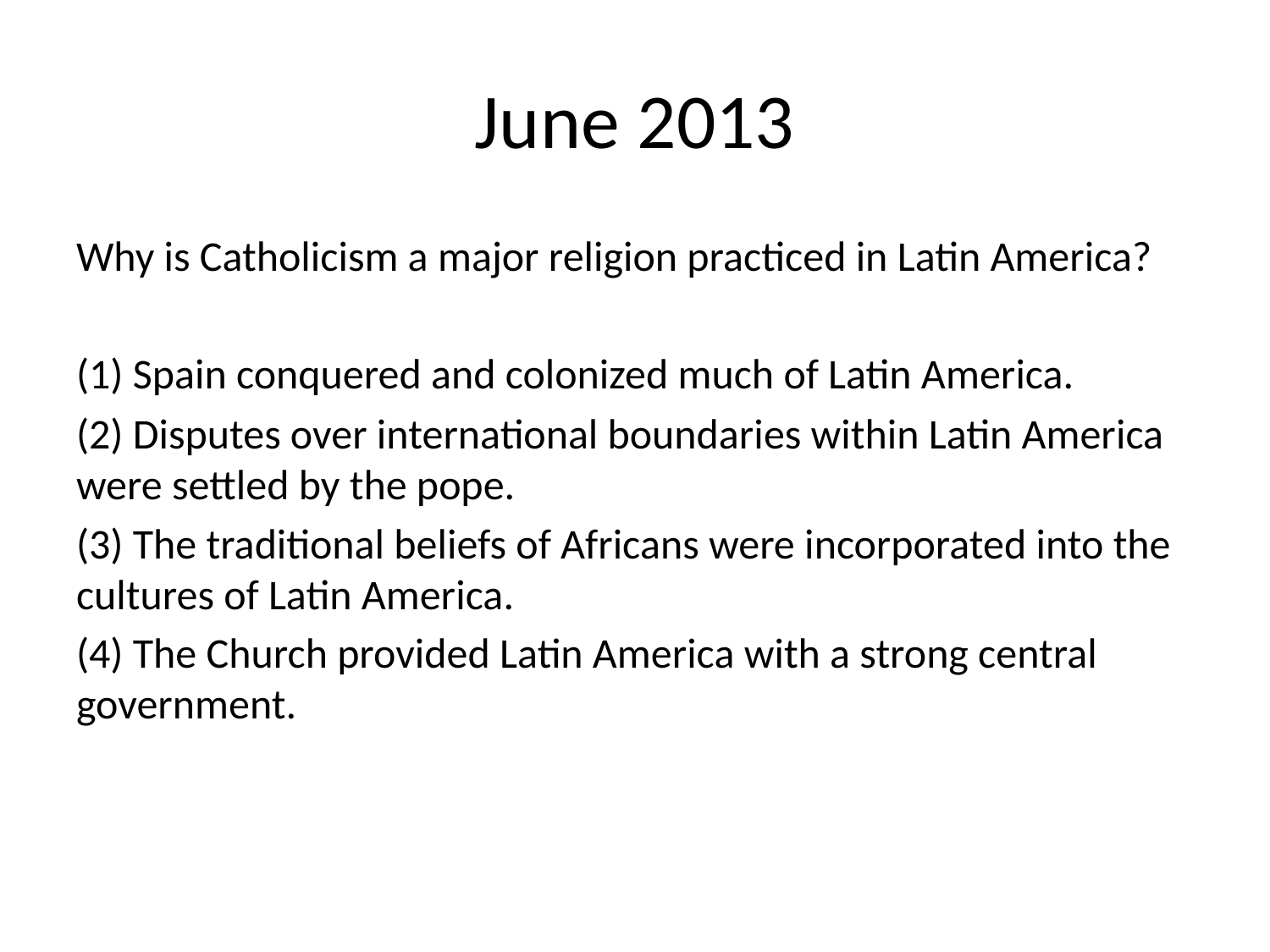

# June 2013
Why is Catholicism a major religion practiced in Latin America?

(1) Spain conquered and colonized much of Latin America.
(2) Disputes over international boundaries within Latin America were settled by the pope.
(3) The traditional beliefs of Africans were incorporated into the cultures of Latin America.
(4) The Church provided Latin America with a strong central government.